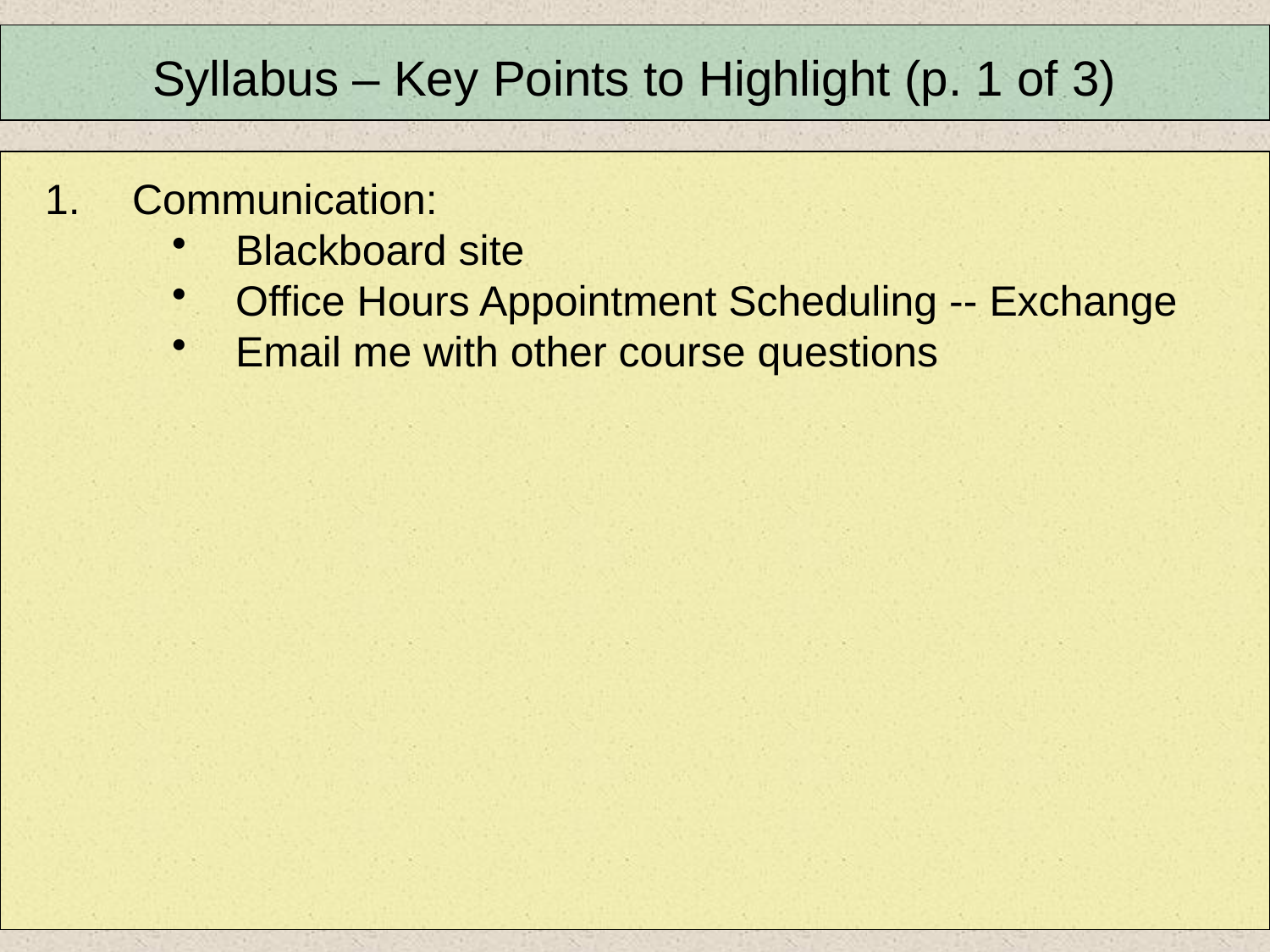

Syllabus – Key Points to Highlight (p. 1 of 3)

  Communication:
Blackboard site
Office Hours Appointment Scheduling -- Exchange
Email me with other course questions